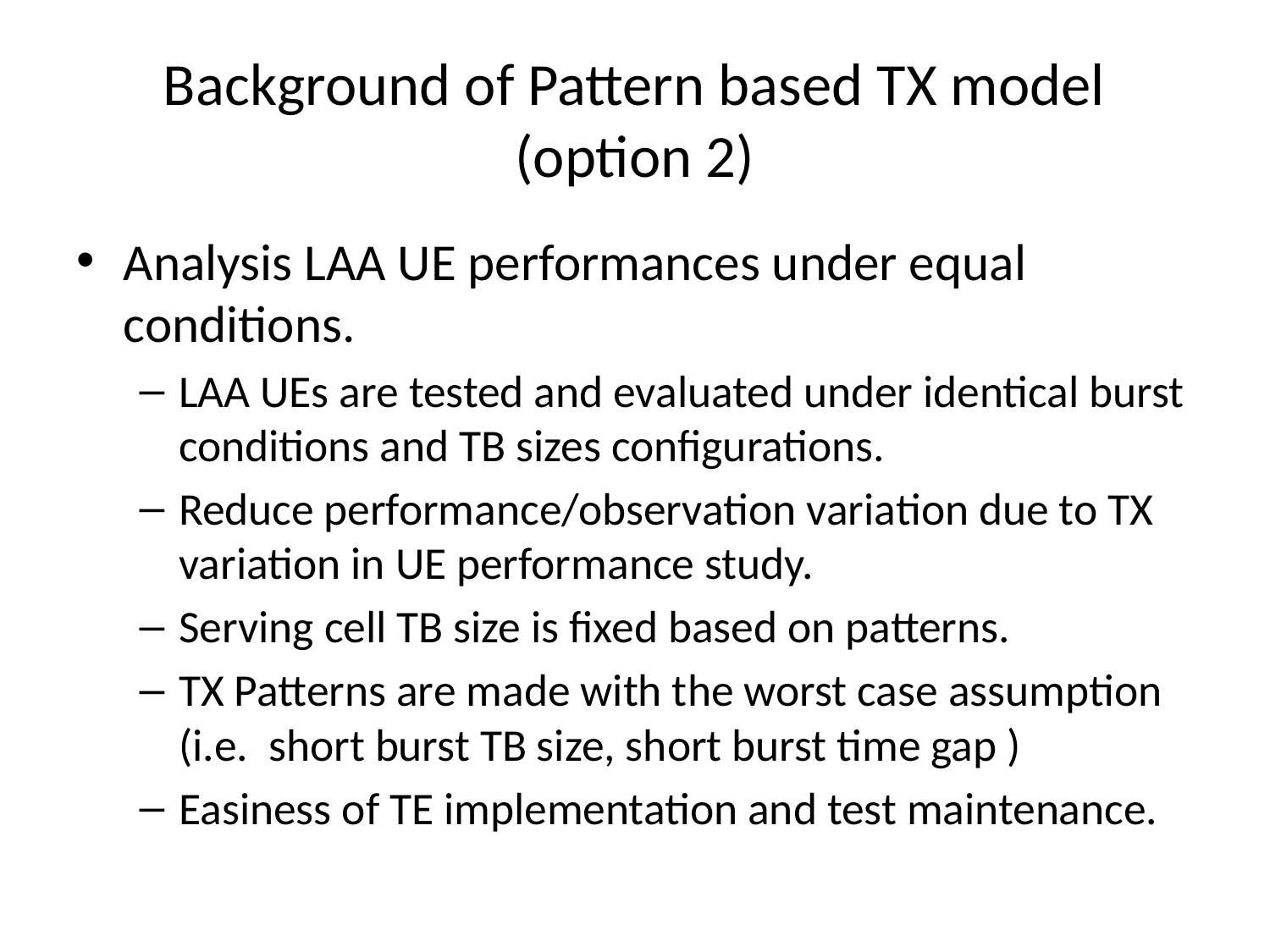

# Background of Pattern based TX model (option 2)
Analysis LAA UE performances under equal conditions.
LAA UEs are tested and evaluated under identical burst conditions and TB sizes configurations.
Reduce performance/observation variation due to TX variation in UE performance study.
Serving cell TB size is fixed based on patterns.
TX Patterns are made with the worst case assumption (i.e.  short burst TB size, short burst time gap )
Easiness of TE implementation and test maintenance.